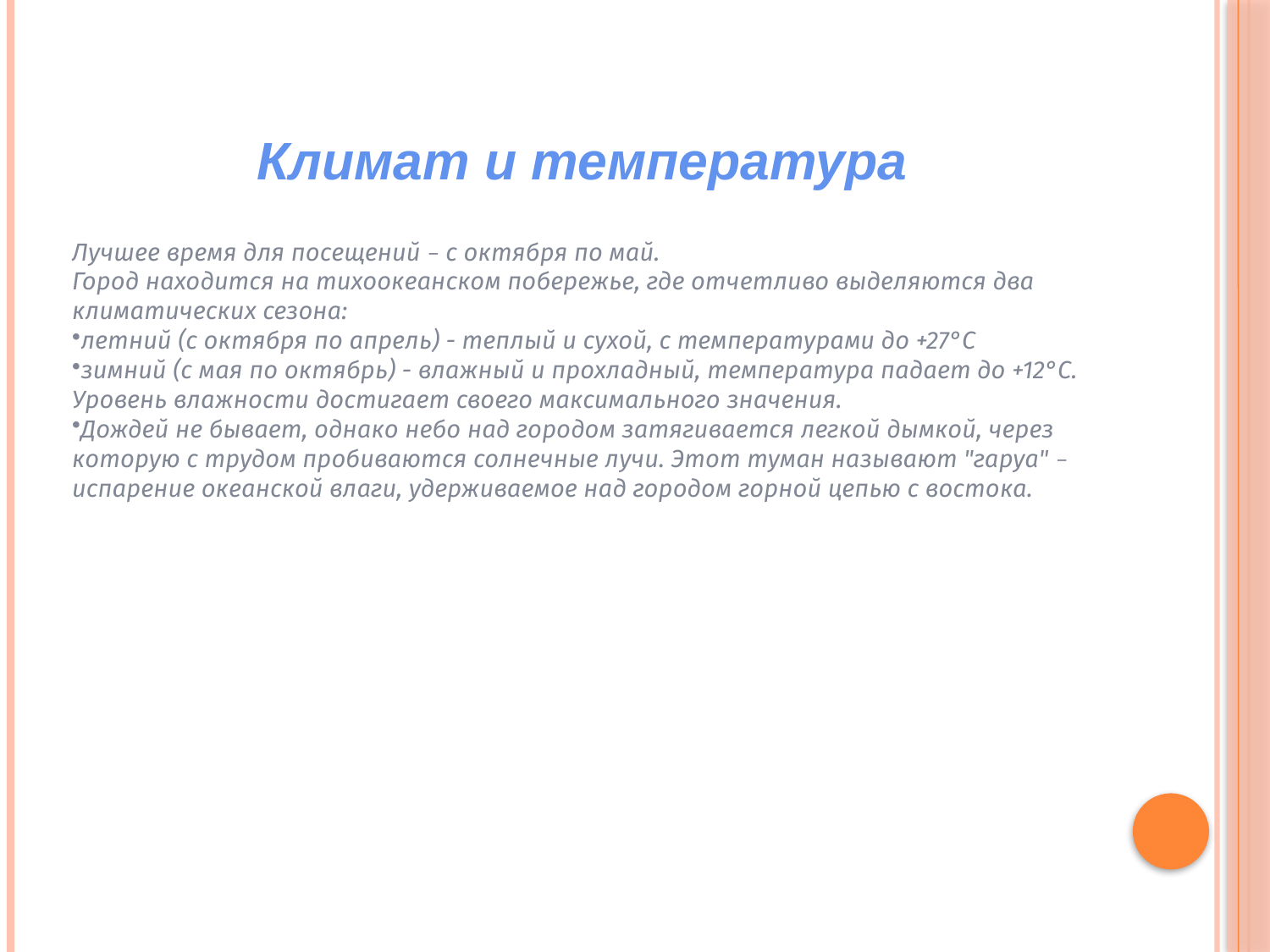

# Климат и температура

Лучшее время для посещений – с октября по май.
Город находится на тихоокеанском побережье, где отчетливо выделяются два климатических сезона:
летний (с октября по апрель) - теплый и сухой, с температурами до +27°C
зимний (с мая по октябрь) - влажный и прохладный, температура падает до +12°C. Уровень влажности достигает своего максимального значения.
Дождей не бывает, однако небо над городом затягивается легкой дымкой, через которую с трудом пробиваются солнечные лучи. Этот туман называют "гаруа" – испарение океанской влаги, удерживаемое над городом горной цепью с востока.